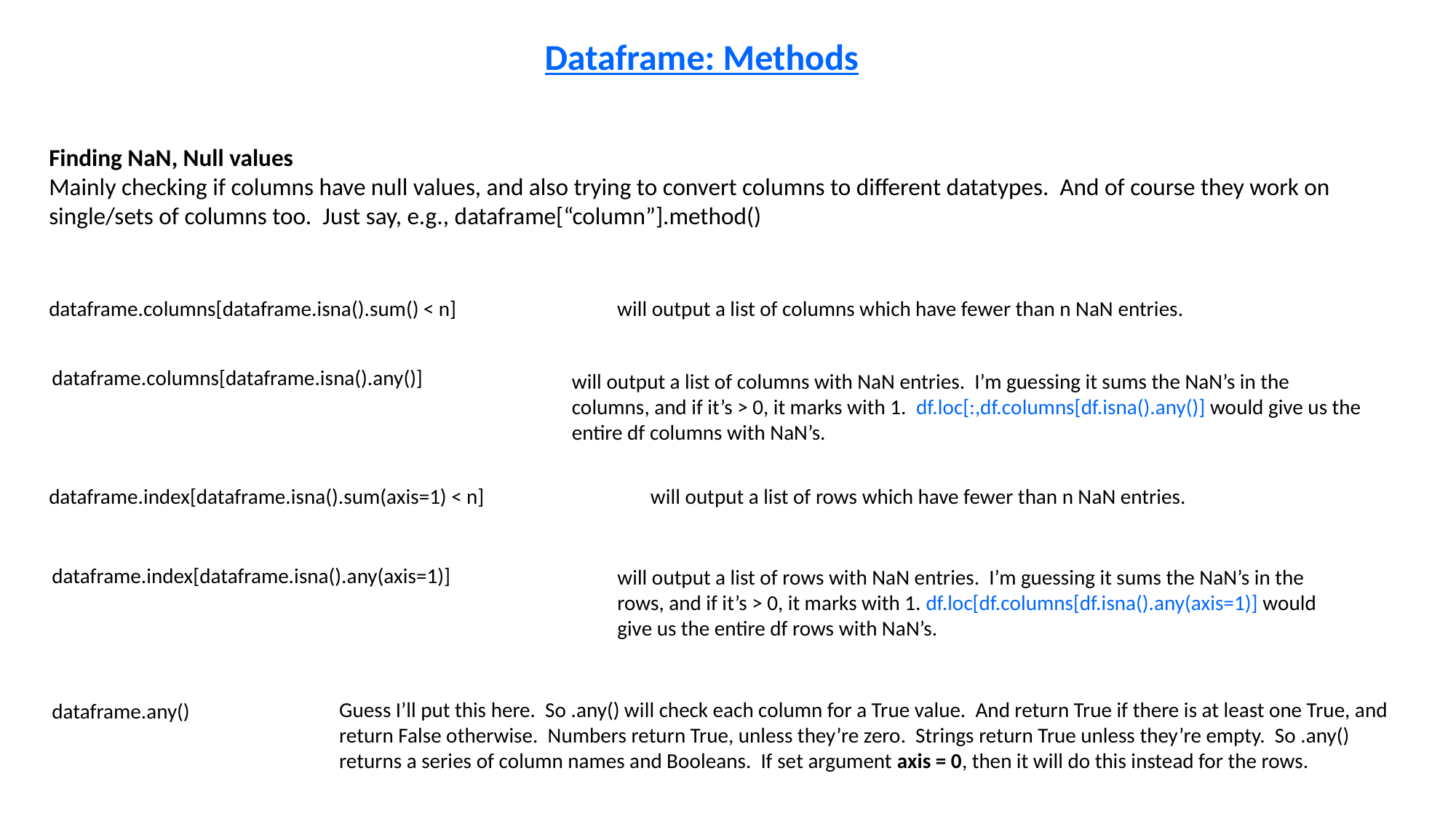

Dataframe: Methods
Finding NaN, Null values
Mainly checking if columns have null values, and also trying to convert columns to different datatypes.  And of course they work on single/sets of columns too.  Just say, e.g., dataframe[“column”].method()
dataframe.columns[dataframe.isna().sum() < n]
will output a list of columns which have fewer than n NaN entries.
dataframe.columns[dataframe.isna().any()]
will output a list of columns with NaN entries.  I’m guessing it sums the NaN’s in the columns, and if it’s > 0, it marks with 1.  df.loc[:,df.columns[df.isna().any()] would give us the entire df columns with NaN’s.
dataframe.index[dataframe.isna().sum(axis=1) < n]
will output a list of rows which have fewer than n NaN entries.
dataframe.index[dataframe.isna().any(axis=1)]
will output a list of rows with NaN entries.  I’m guessing it sums the NaN’s in the rows, and if it’s > 0, it marks with 1. df.loc[df.columns[df.isna().any(axis=1)] would give us the entire df rows with NaN’s.
Guess I’ll put this here.  So .any() will check each column for a True value.  And return True if there is at least one True, and return False otherwise.  Numbers return True, unless they’re zero.  Strings return True unless they’re empty.  So .any() returns a series of column names and Booleans.  If set argument axis = 0, then it will do this instead for the rows.
dataframe.any()